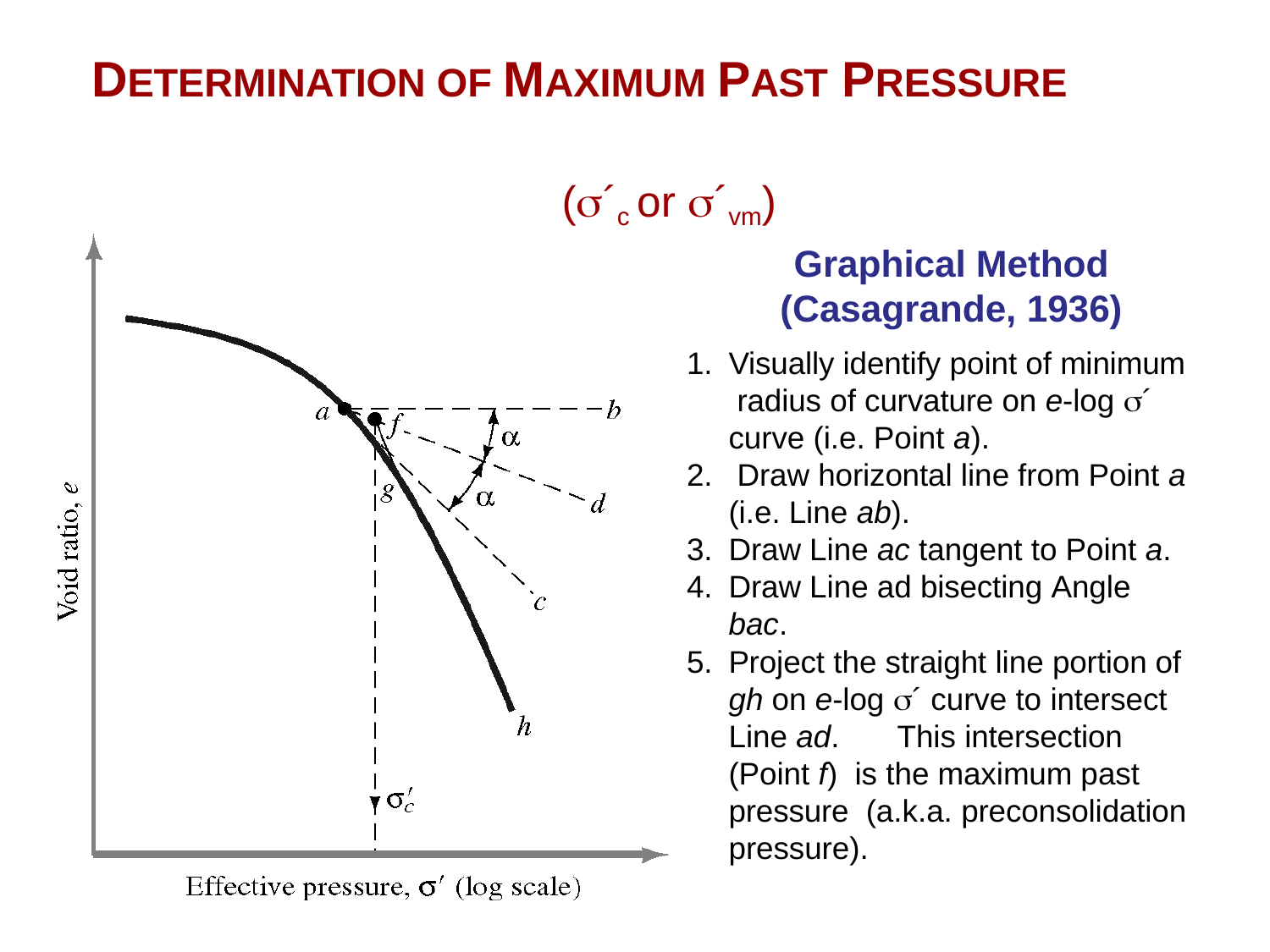

# DETERMINATION OF MAXIMUM PAST PRESSURE
14.330 SOIL MECHANICS  Consolidation
(σ´c or σ´vm)
Graphical Method  (Casagrande, 1936)
Visually identify point of minimum  radius of curvature on e-log σ´  curve (i.e. Point a).
Draw horizontal line from Point a
(i.e. Line ab).
Draw Line ac tangent to Point a.
Draw Line ad bisecting Angle bac.
Project the straight line portion of  gh on e-log σ´ curve to intersect  Line ad.	This intersection (Point f)  is the maximum past pressure  (a.k.a. preconsolidation pressure).